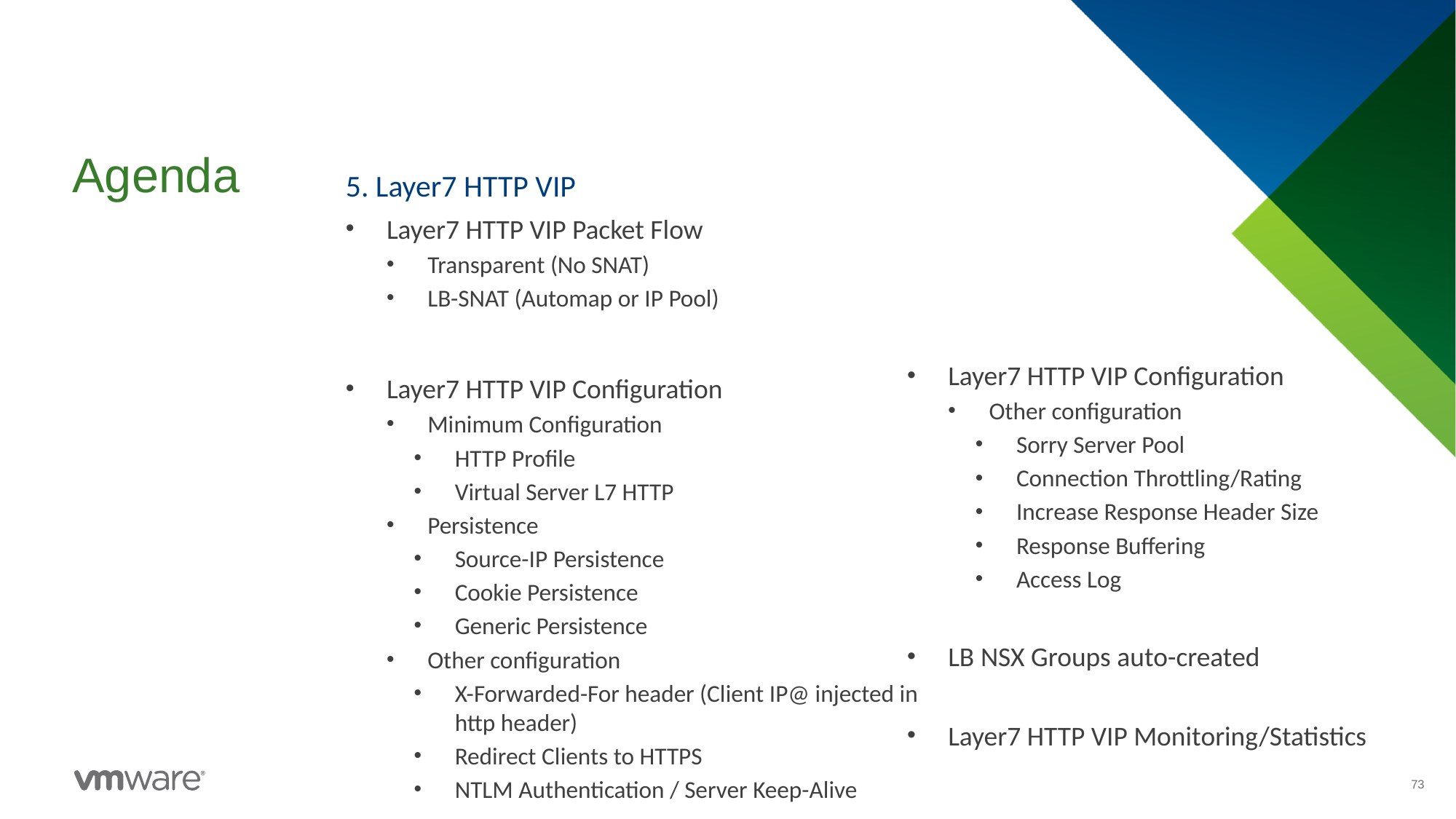

5. Layer7 HTTP VIP
Layer7 HTTP VIP Packet Flow
Transparent (No SNAT)
LB-SNAT (Automap or IP Pool)

Layer7 HTTP VIP Configuration
Minimum Configuration
HTTP Profile
Virtual Server L7 HTTP
Persistence
Source-IP Persistence
Cookie Persistence
Generic Persistence
Other configuration
X-Forwarded-For header (Client IP@ injected in http header)
Redirect Clients to HTTPS
NTLM Authentication / Server Keep-Alive

Layer7 HTTP VIP Configuration
Other configuration
Sorry Server Pool
Connection Throttling/Rating
Increase Response Header Size
Response Buffering
Access Log

LB NSX Groups auto-created

Layer7 HTTP VIP Monitoring/Statistics